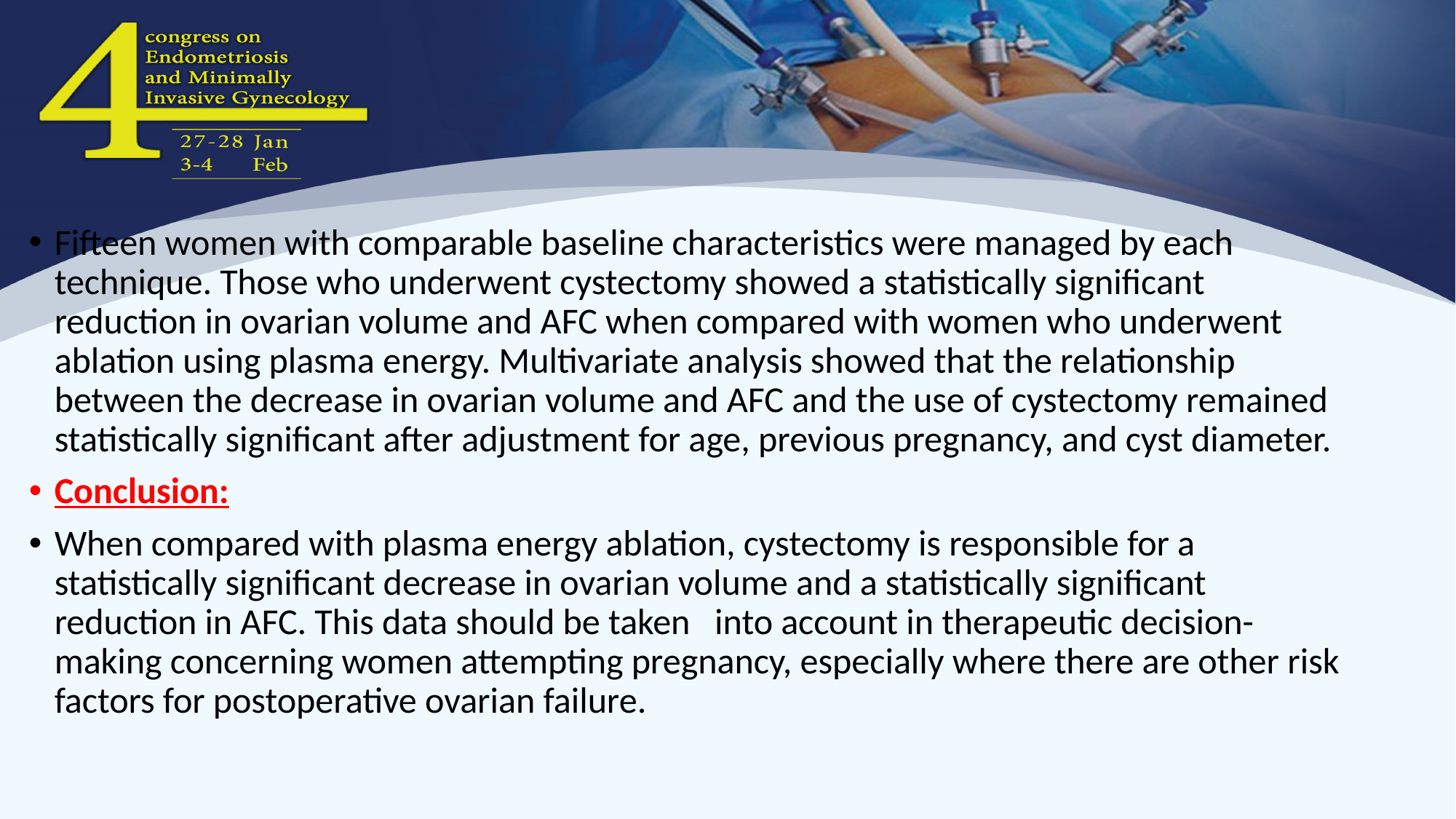

#
Fifteen women with comparable baseline characteristics were managed by each technique. Those who underwent cystectomy showed a statistically significant reduction in ovarian volume and AFC when compared with women who underwent ablation using plasma energy. Multivariate analysis showed that the relationship between the decrease in ovarian volume and AFC and the use of cystectomy remained statistically significant after adjustment for age, previous pregnancy, and cyst diameter.
Conclusion:
When compared with plasma energy ablation, cystectomy is responsible for a statistically significant decrease in ovarian volume and a statistically significant reduction in AFC. This data should be taken   into account in therapeutic decision-making concerning women attempting pregnancy, especially where there are other risk factors for postoperative ovarian failure.